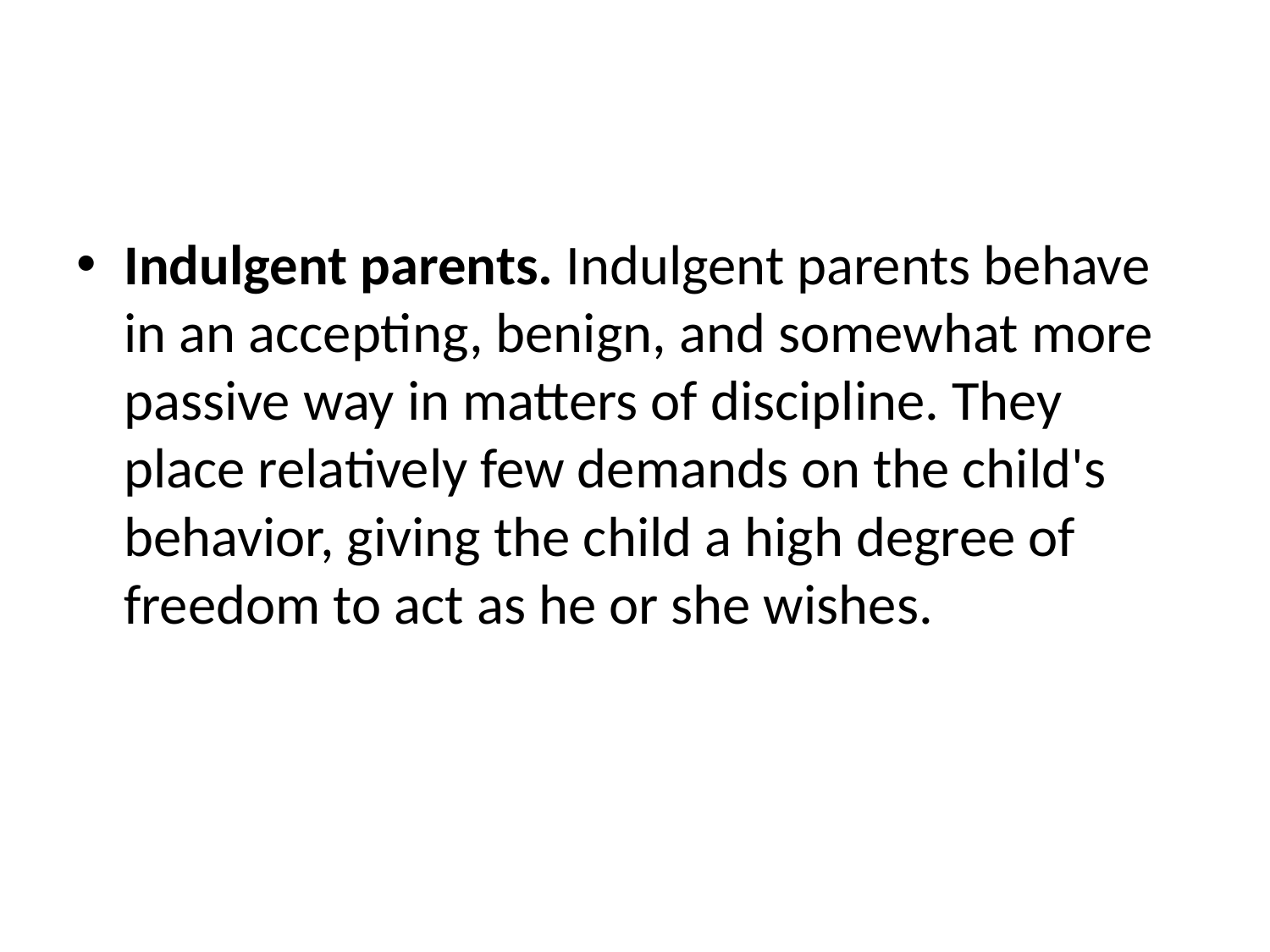

#
Indulgent parents. Indulgent parents behave in an accepting, benign, and somewhat more passive way in matters of discipline. They place relatively few demands on the child's behavior, giving the child a high degree of freedom to act as he or she wishes.